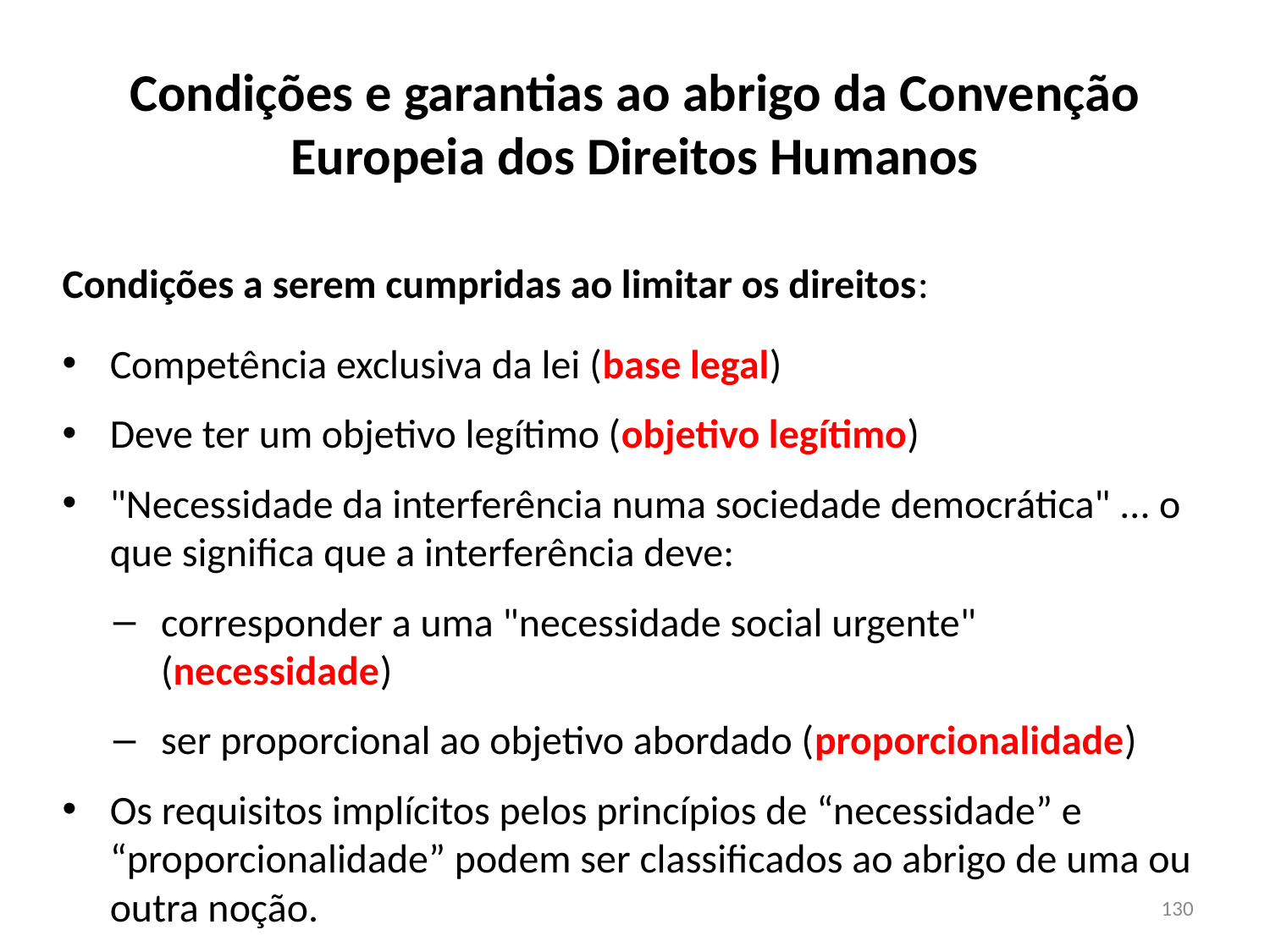

# Condições e garantias ao abrigo da Convenção Europeia dos Direitos Humanos
Condições a serem cumpridas ao limitar os direitos:
Competência exclusiva da lei (base legal)
Deve ter um objetivo legítimo (objetivo legítimo)
"Necessidade da interferência numa sociedade democrática" ... o que significa que a interferência deve:
corresponder a uma "necessidade social urgente" (necessidade)
ser proporcional ao objetivo abordado (proporcionalidade)
Os requisitos implícitos pelos princípios de “necessidade” e “proporcionalidade” podem ser classificados ao abrigo de uma ou outra noção.
130